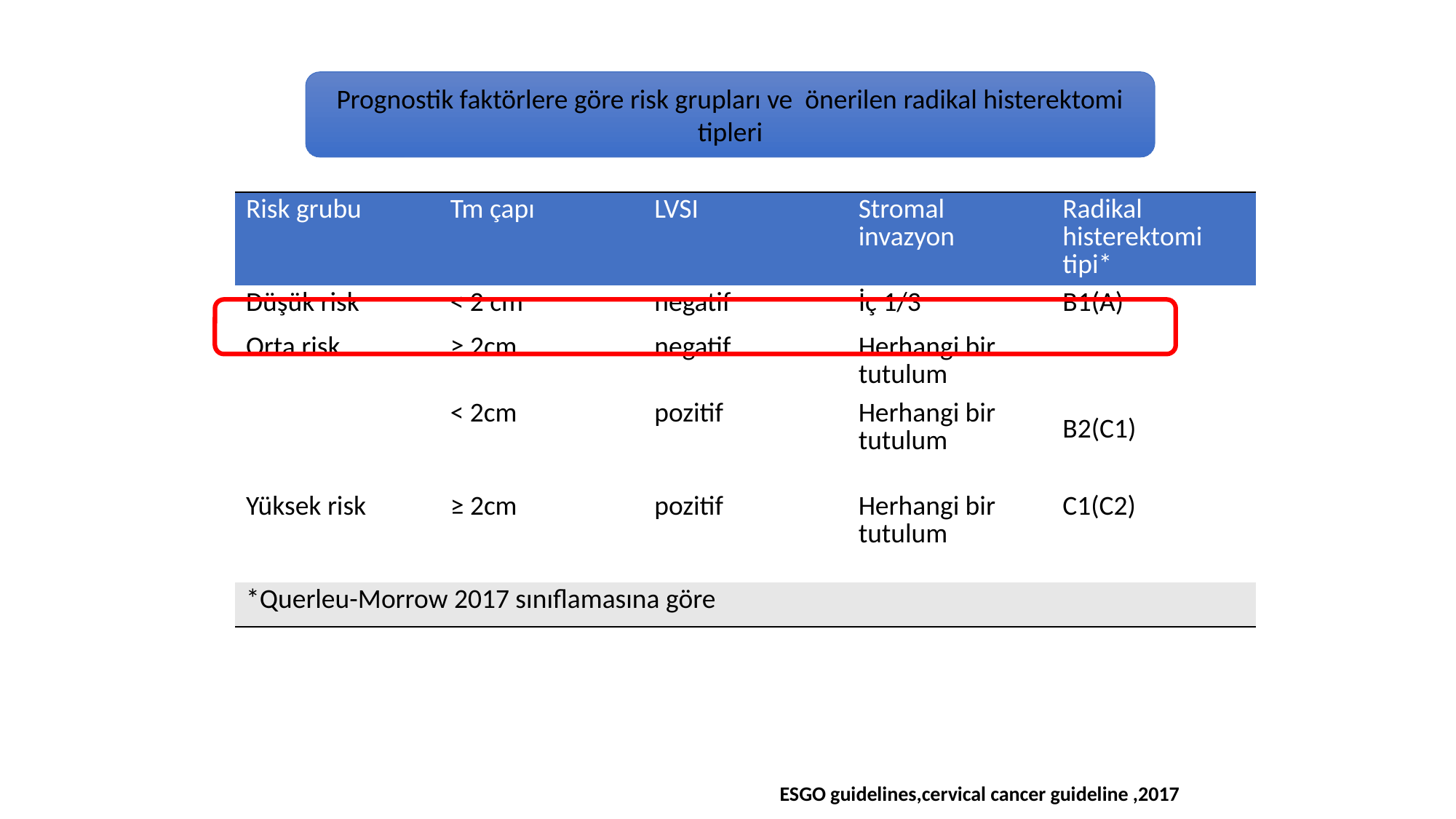

Prognostik faktörlere göre risk grupları ve  önerilen radikal histerektomi tipleri
| Risk grubu | Tm çapı | LVSI | Stromal invazyon | Radikal histerektomi tipi\* |
| --- | --- | --- | --- | --- |
| Düşük risk | < 2 cm | negatif | İç 1/3 | B1(A) |
| Orta risk | ≥ 2cm | negatif | Herhangi bir tutulum | B2(C1) |
|  | < 2cm | pozitif | Herhangi bir tutulum |  |
| Yüksek risk | ≥ 2cm | pozitif | Herhangi bir tutulum | C1(C2) |
| \*Querleu-Morrow 2017 sınıflamasına göre |  |  |  |  |

ESGO guidelines,cervical cancer guideline ,2017